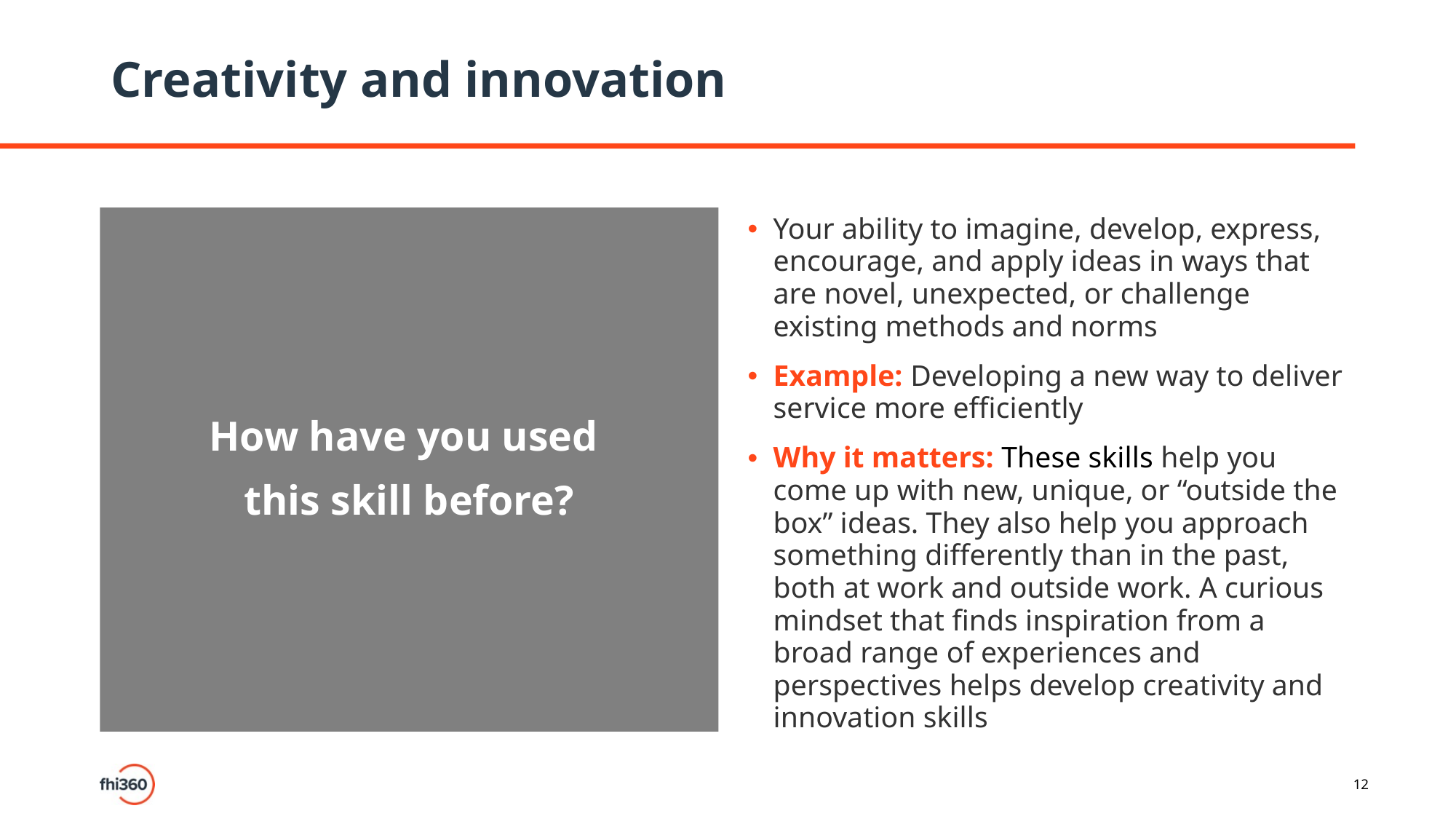

# Creativity and innovation
Your ability to imagine, develop, express, encourage, and apply ideas in ways that are novel, unexpected, or challenge existing methods and norms
Example: Developing a new way to deliver service more efficiently
Why it matters: These skills help you come up with new, unique, or “outside the box” ideas. They also help you approach something differently than in the past, both at work and outside work. A curious mindset that finds inspiration from a broad range of experiences and perspectives helps develop creativity and innovation skills
How have you used
this skill before?